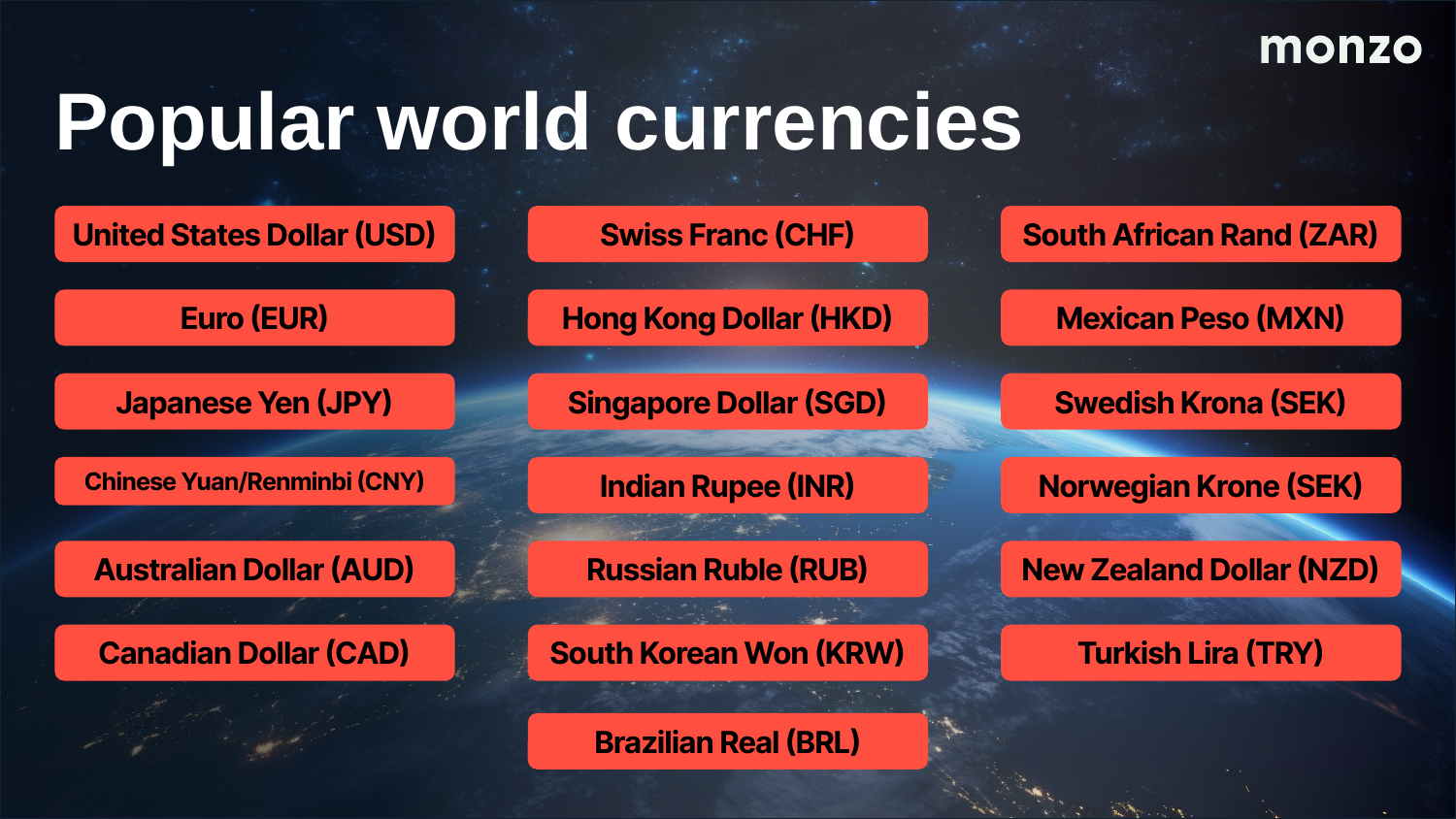

Popular world currencies
United States Dollar (USD)
Swiss Franc (CHF)
South African Rand (ZAR)
Euro (EUR)
Hong Kong Dollar (HKD)
Mexican Peso (MXN)
Japanese Yen (JPY)
Singapore Dollar (SGD)
Swedish Krona (SEK)
Chinese Yuan/Renminbi (CNY)
Indian Rupee (INR)
Norwegian Krone (SEK)
Australian Dollar (AUD)
Russian Ruble (RUB)
New Zealand Dollar (NZD)
Canadian Dollar (CAD)
South Korean Won (KRW)
Turkish Lira (TRY)
Brazilian Real (BRL)